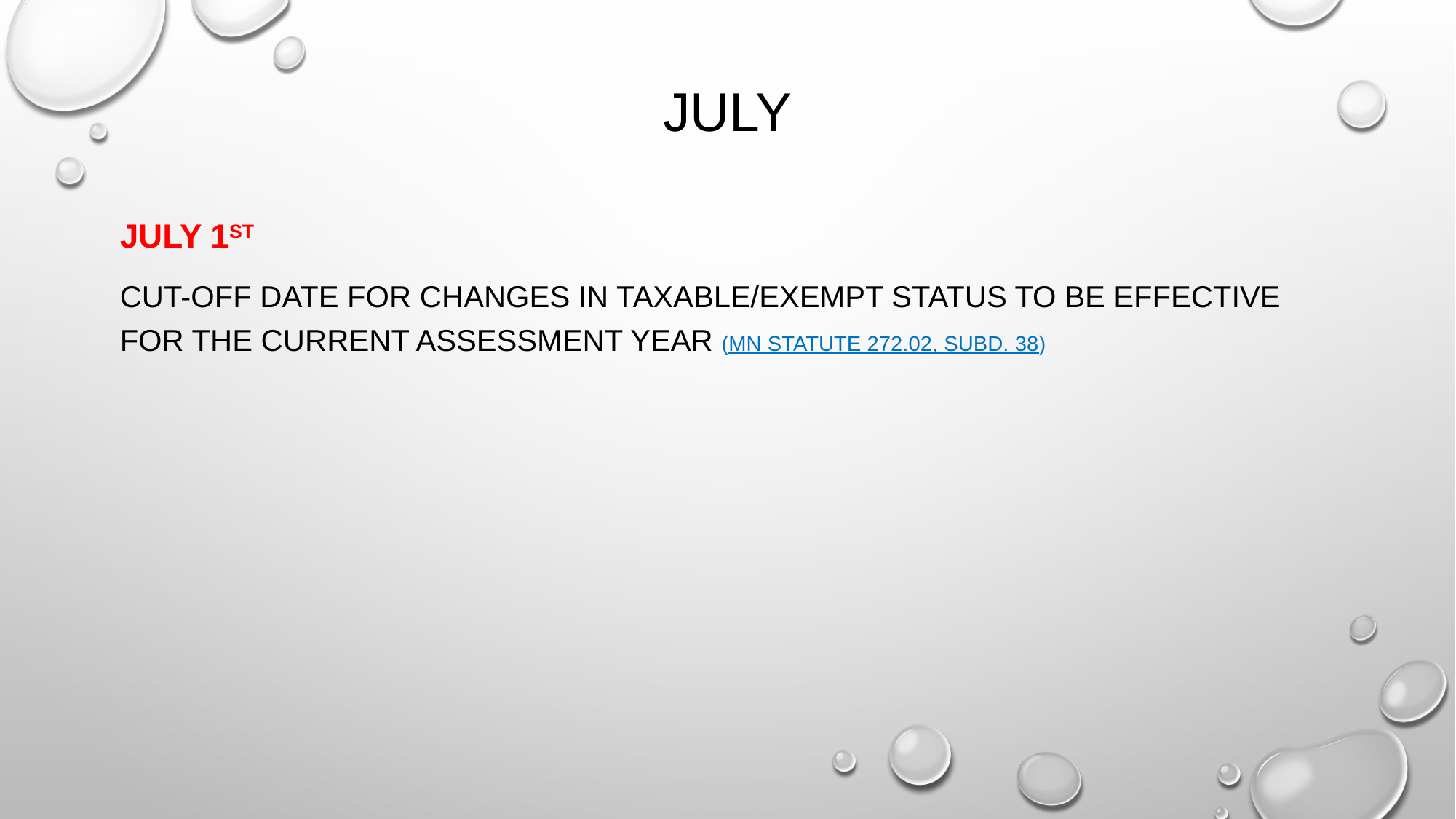

# july
July 1st
Cut-off date for changes in taxable/exempt status to be effective for the current assessment year (mn statute 272.02, subd. 38)